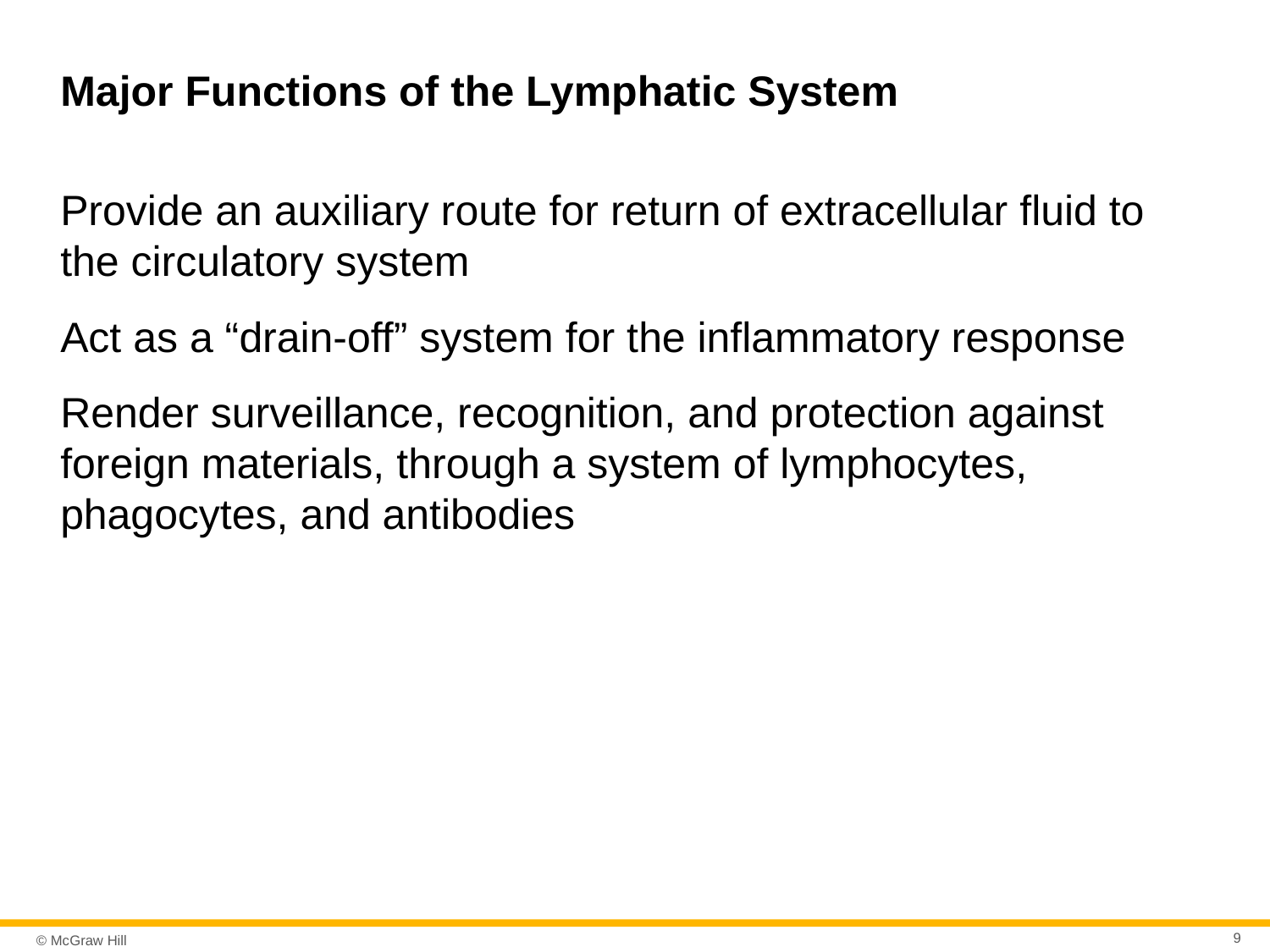

# Major Functions of the Lymphatic System
Provide an auxiliary route for return of extracellular fluid to the circulatory system
Act as a “drain-off” system for the inflammatory response
Render surveillance, recognition, and protection against foreign materials, through a system of lymphocytes, phagocytes, and antibodies